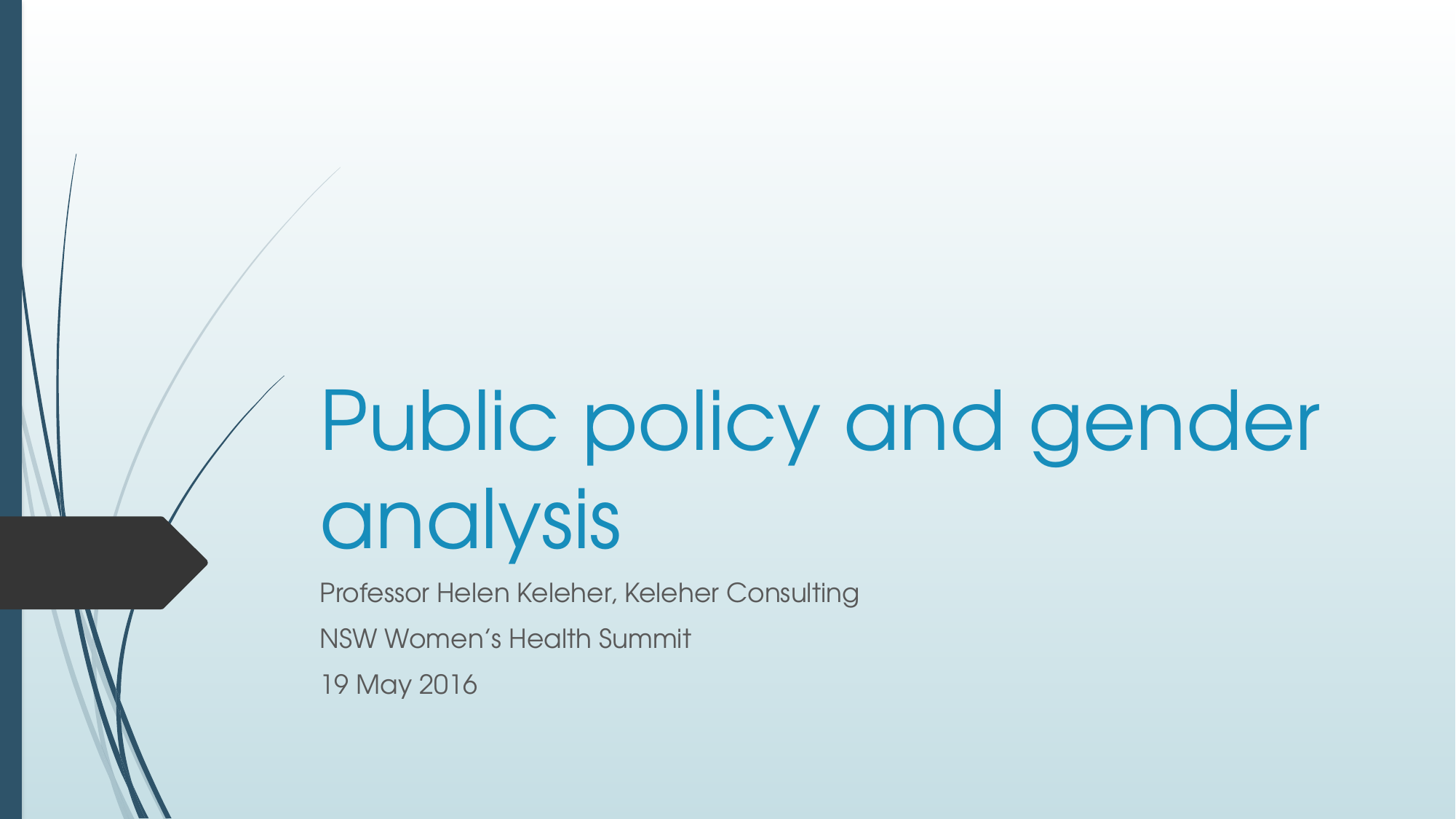

# Public policy and gender analysis
Professor Helen Keleher, Keleher Consulting
NSW Women’s Health Summit
19 May 2016